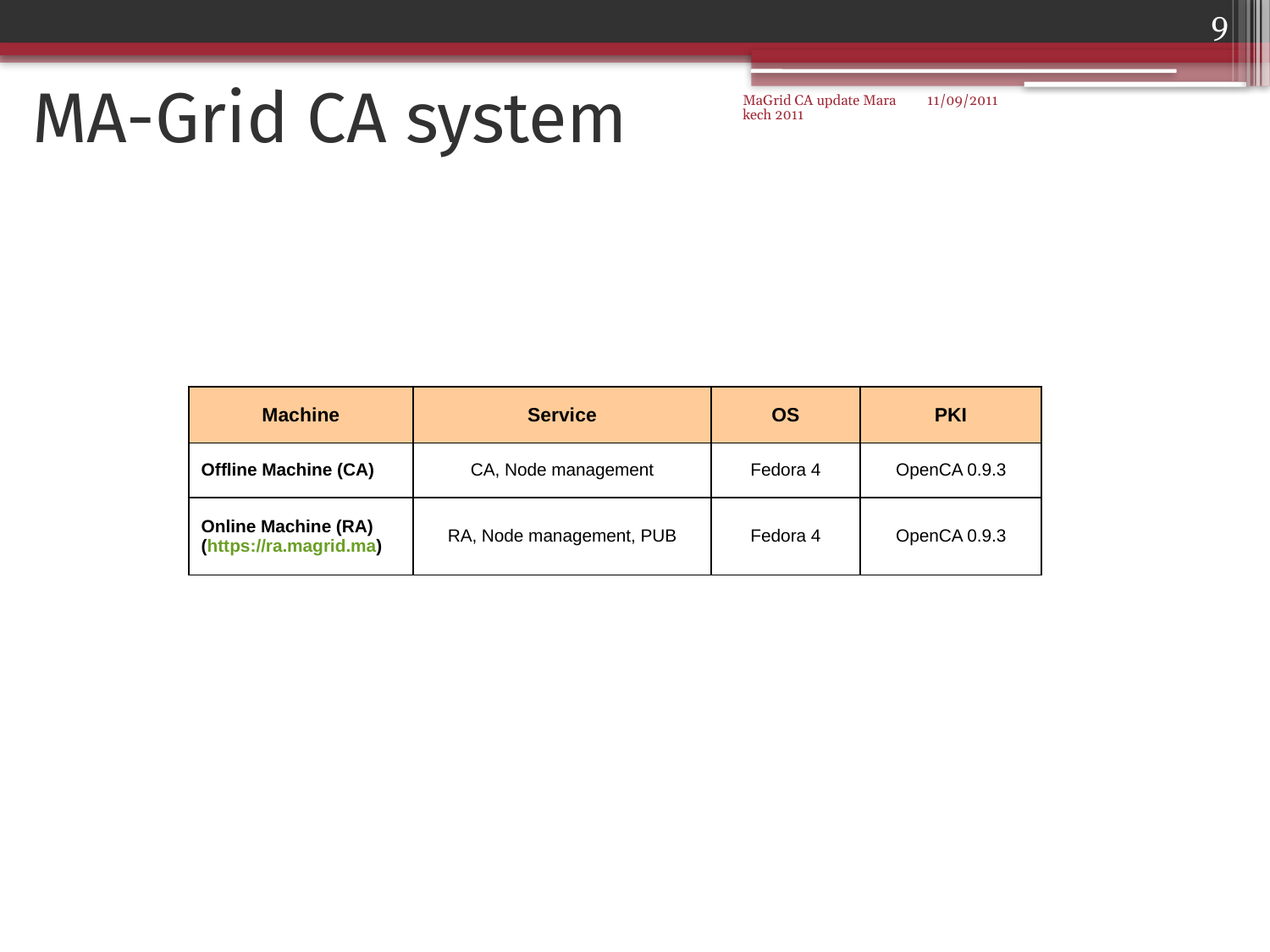

9
# MA-Grid CA system
MaGrid CA update Marakech 2011
11/09/2011
| Machine | Service | OS | PKI |
| --- | --- | --- | --- |
| Offline Machine (CA) | CA, Node management | Fedora 4 | OpenCA 0.9.3 |
| Online Machine (RA) (https://ra.magrid.ma) | RA, Node management, PUB | Fedora 4 | OpenCA 0.9.3 |